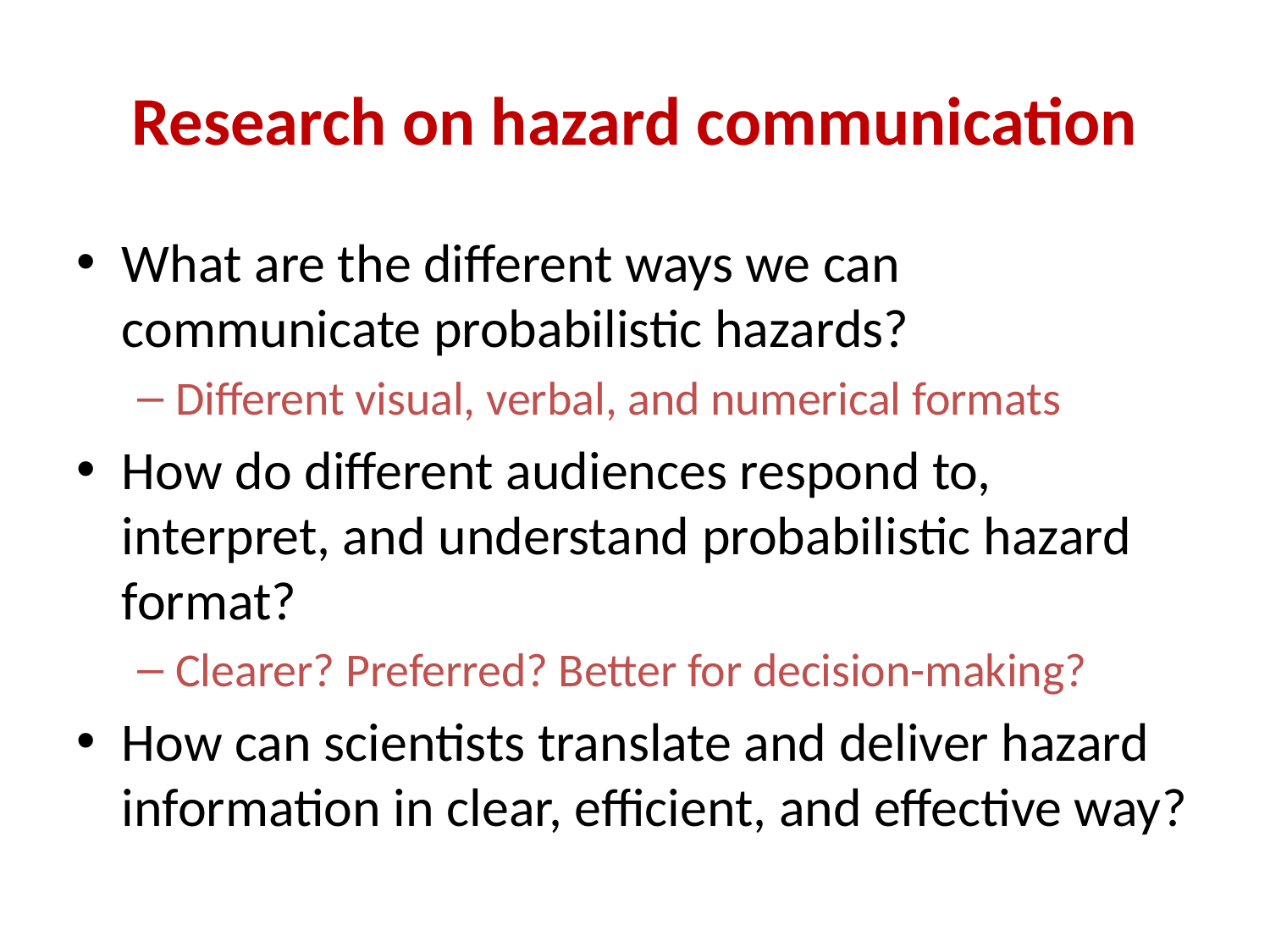

# Research on hazard communication
What are the different ways we can communicate probabilistic hazards?
Different visual, verbal, and numerical formats
How do different audiences respond to, interpret, and understand probabilistic hazard format?
Clearer? Preferred? Better for decision-making?
How can scientists translate and deliver hazard information in clear, efficient, and effective way?